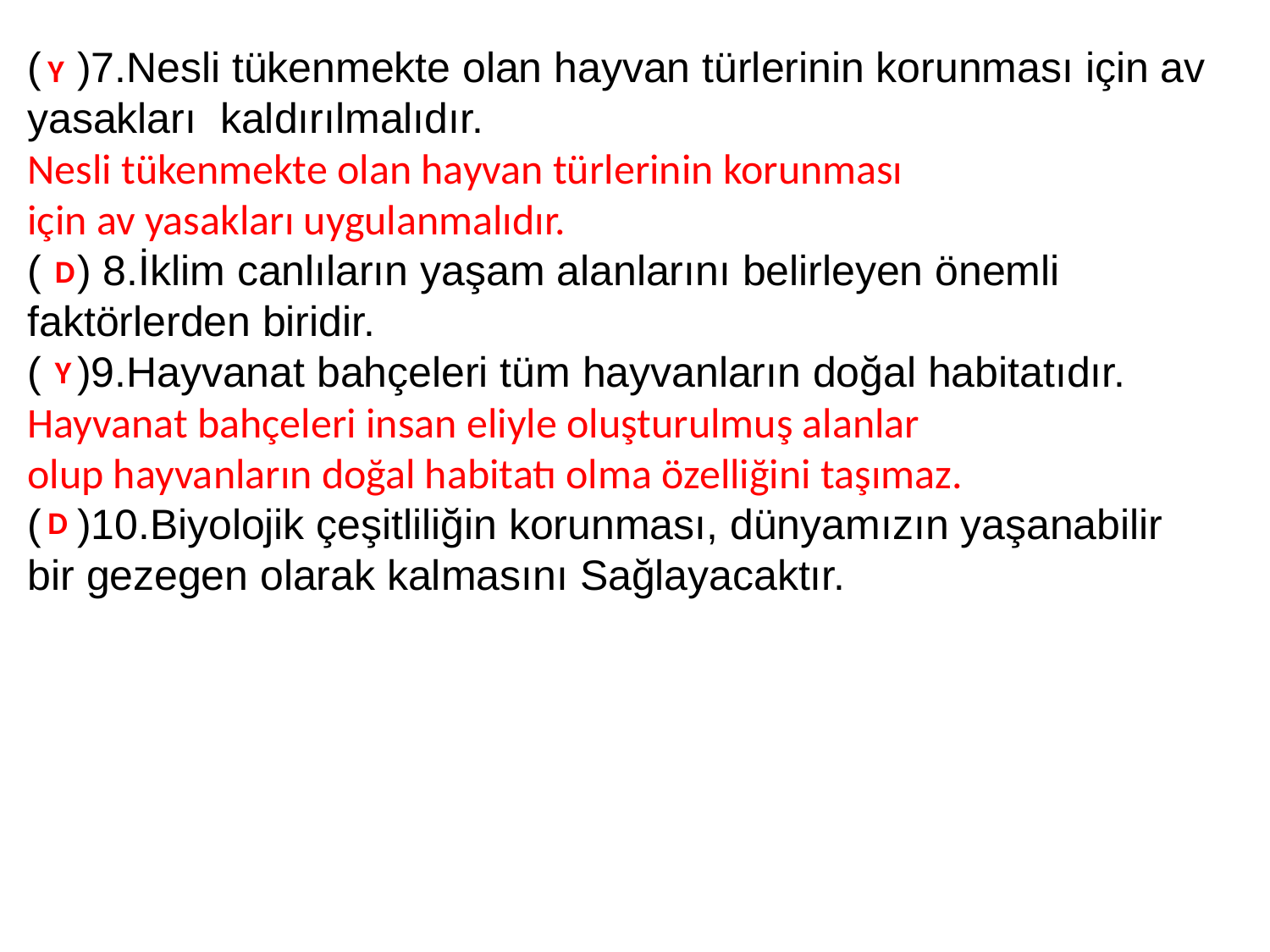

(   )7.Nesli tükenmekte olan hayvan türlerinin korunması için av yasakları  kaldırılmalıdır.
Nesli tükenmekte olan hayvan türlerinin korunması
için av yasakları uygulanmalıdır.
(   ) 8.İklim canlıların yaşam alanlarını belirleyen önemli faktörlerden biridir.
(   )9.Hayvanat bahçeleri tüm hayvanların doğal habitatıdır.
Hayvanat bahçeleri insan eliyle oluşturulmuş alanlar
olup hayvanların doğal habitatı olma özelliğini taşımaz.
(   )10.Biyolojik çeşitliliğin korunması, dünyamızın yaşanabilir bir gezegen olarak kalmasını Sağlayacaktır.
Y
D
Y
D